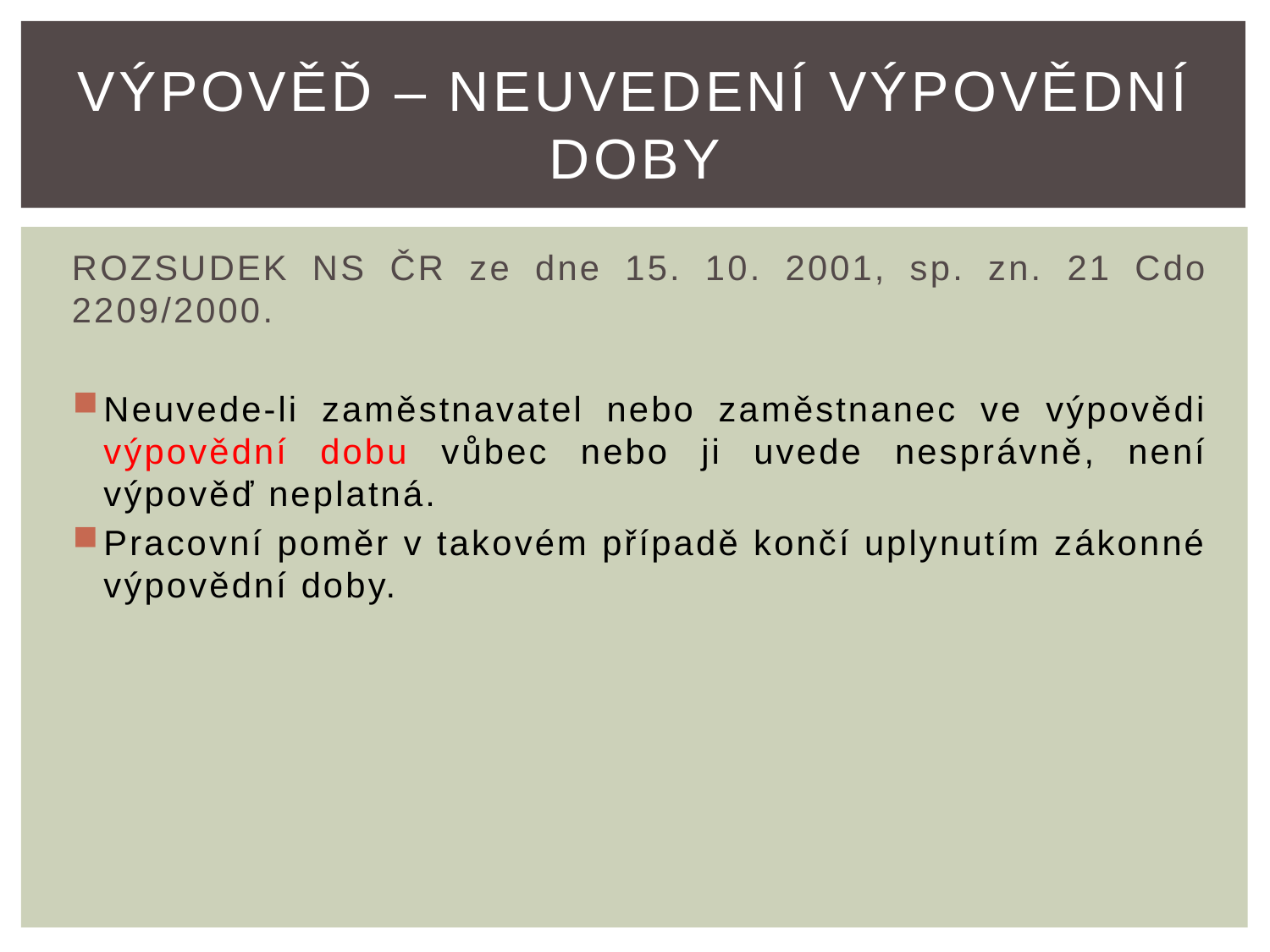

# Výpověď – neuvedení výpovědní doby
ROZSUDEK NS ČR ze dne 15. 10. 2001, sp. zn. 21 Cdo 2209/2000.

Neuvede-li zaměstnavatel nebo zaměstnanec ve výpovědi výpovědní dobu vůbec nebo ji uvede nesprávně, není výpověď neplatná.
Pracovní poměr v takovém případě končí uplynutím zákonné výpovědní doby.